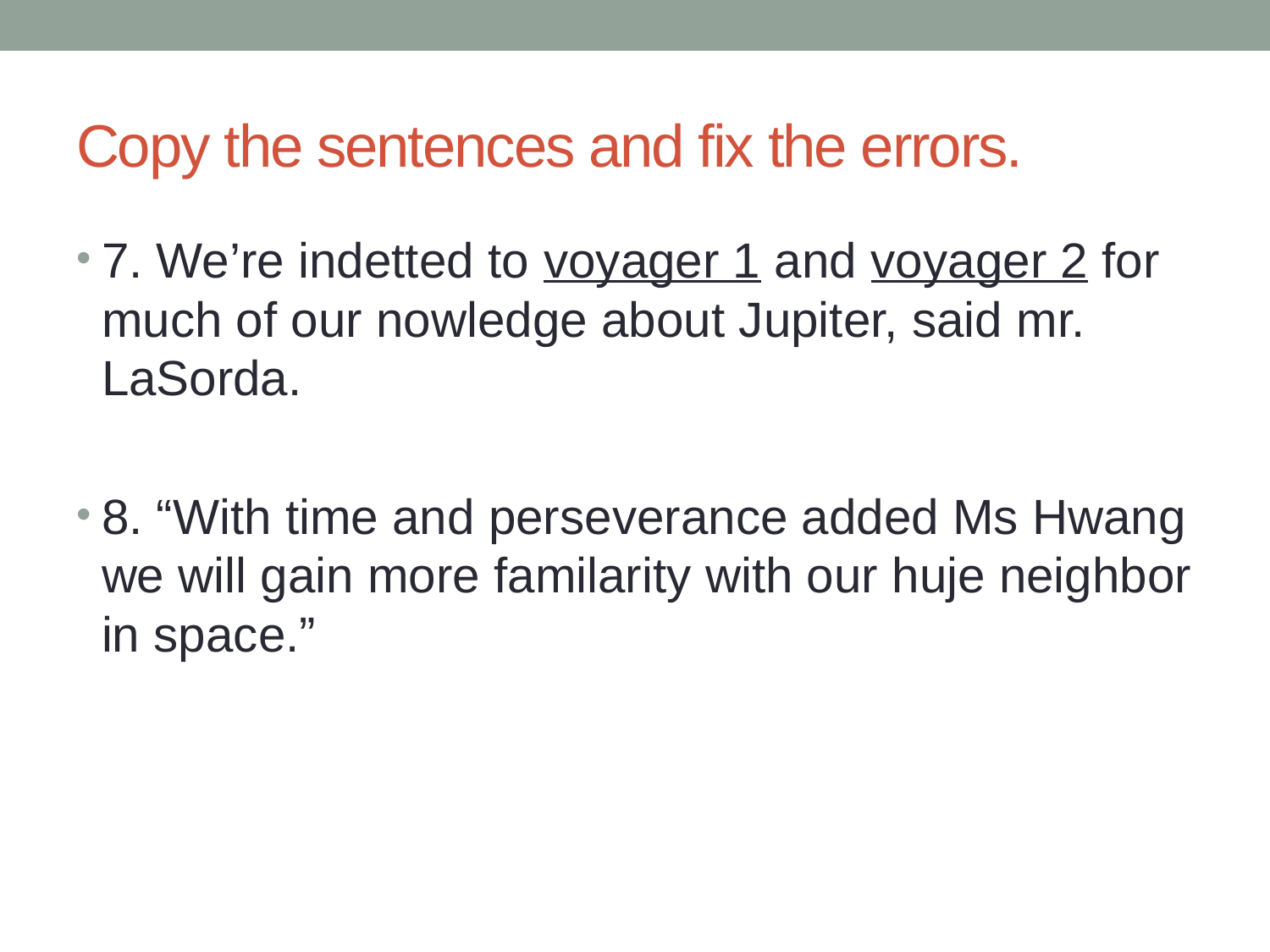

# Copy the sentences and fix the errors.
7. We’re indetted to voyager 1 and voyager 2 for much of our nowledge about Jupiter, said mr. LaSorda.

8. “With time and perseverance added Ms Hwang we will gain more familarity with our huje neighbor in space.”